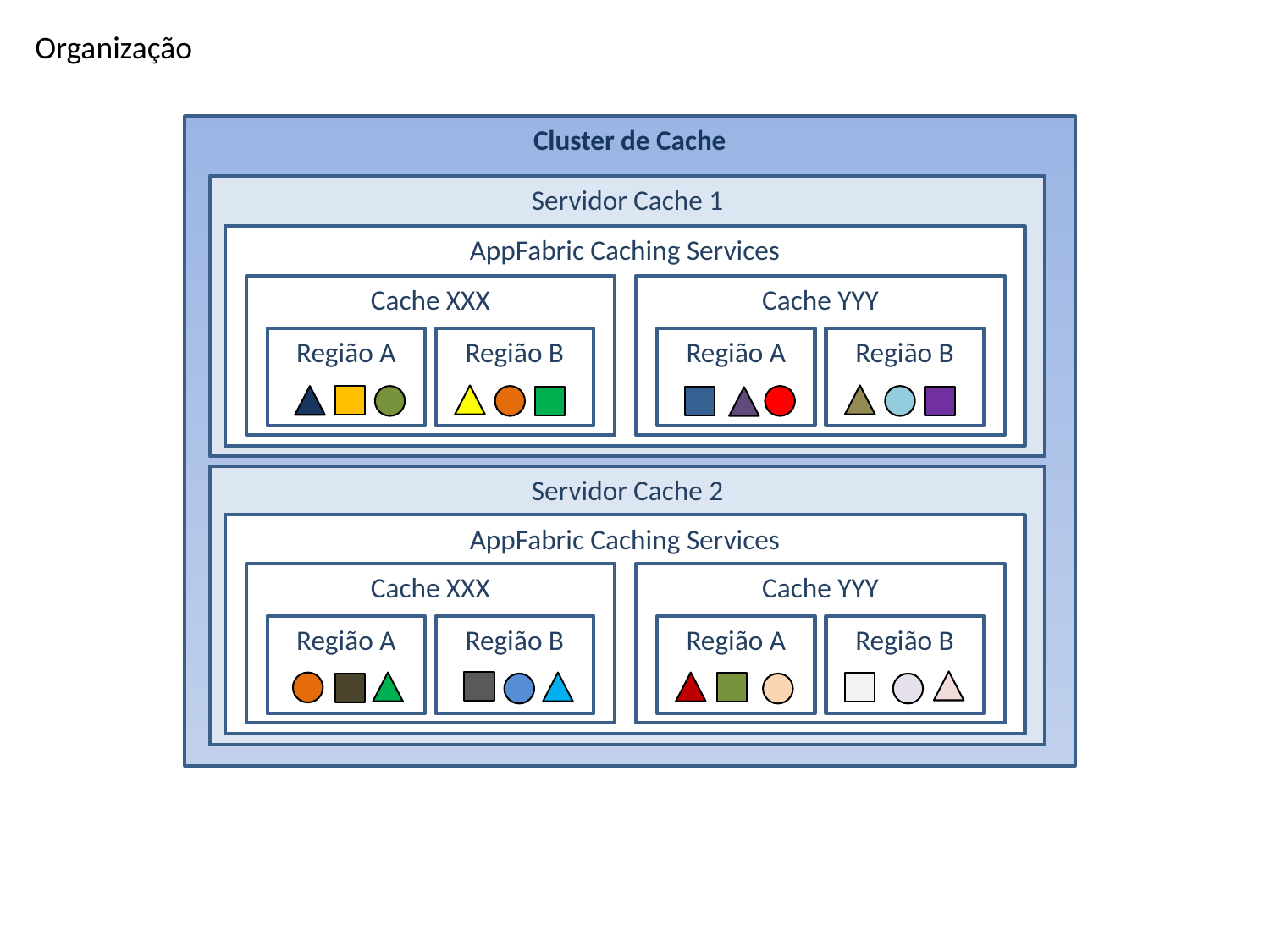

Organização
Cluster de Cache
Servidor Cache 1
AppFabric Caching Services
Cache YYY
Cache XXX
Região A
Região B
Região A
Região B

Servidor Cache 2
AppFabric Caching Services
Cache YYY
Cache XXX
Região A
Região B
Região A
Região B